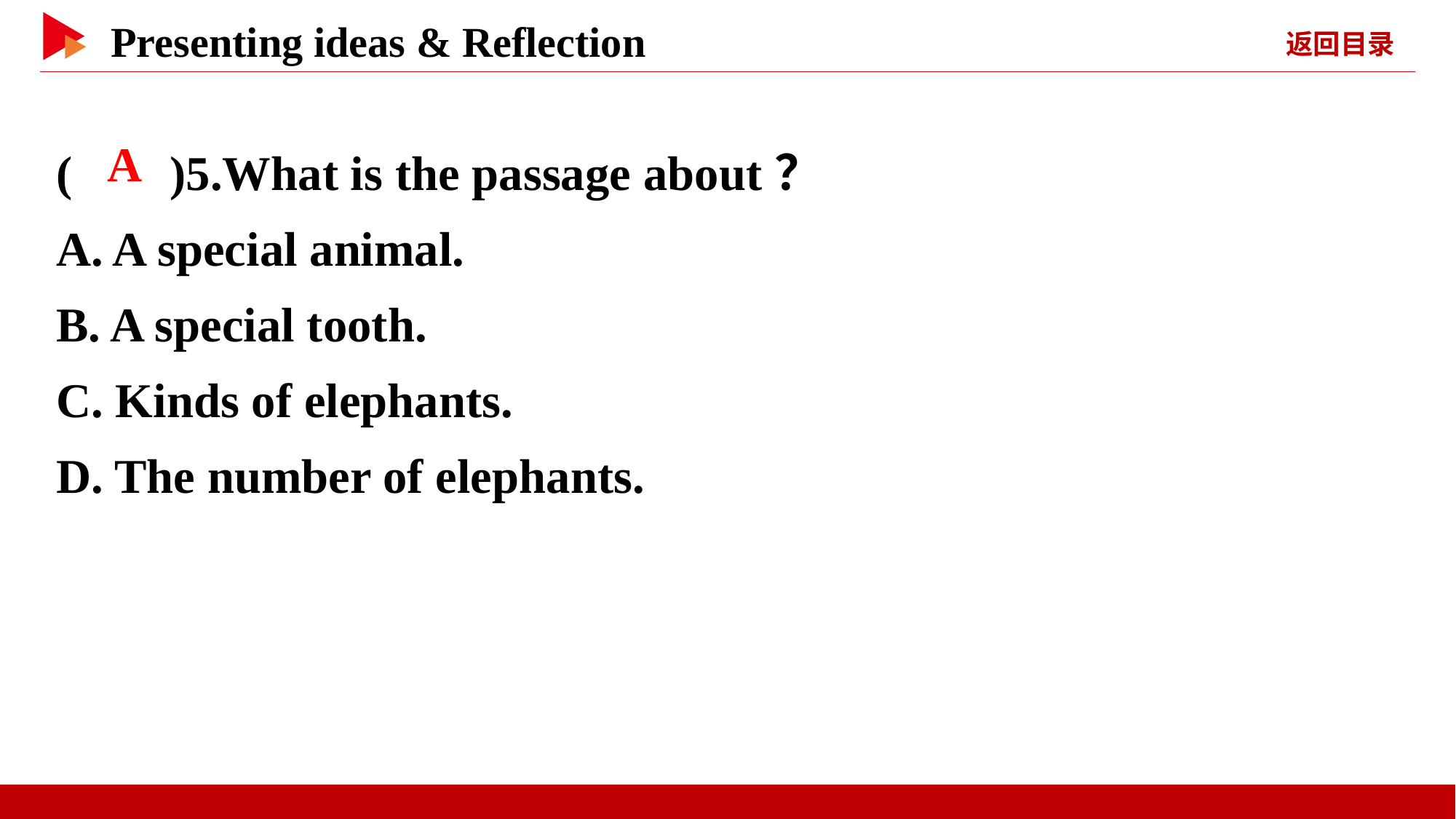

(        )5.What is the passage about？
A. A special animal.
B. A special tooth.
C. Kinds of elephants.
D. The number of elephants.
   A